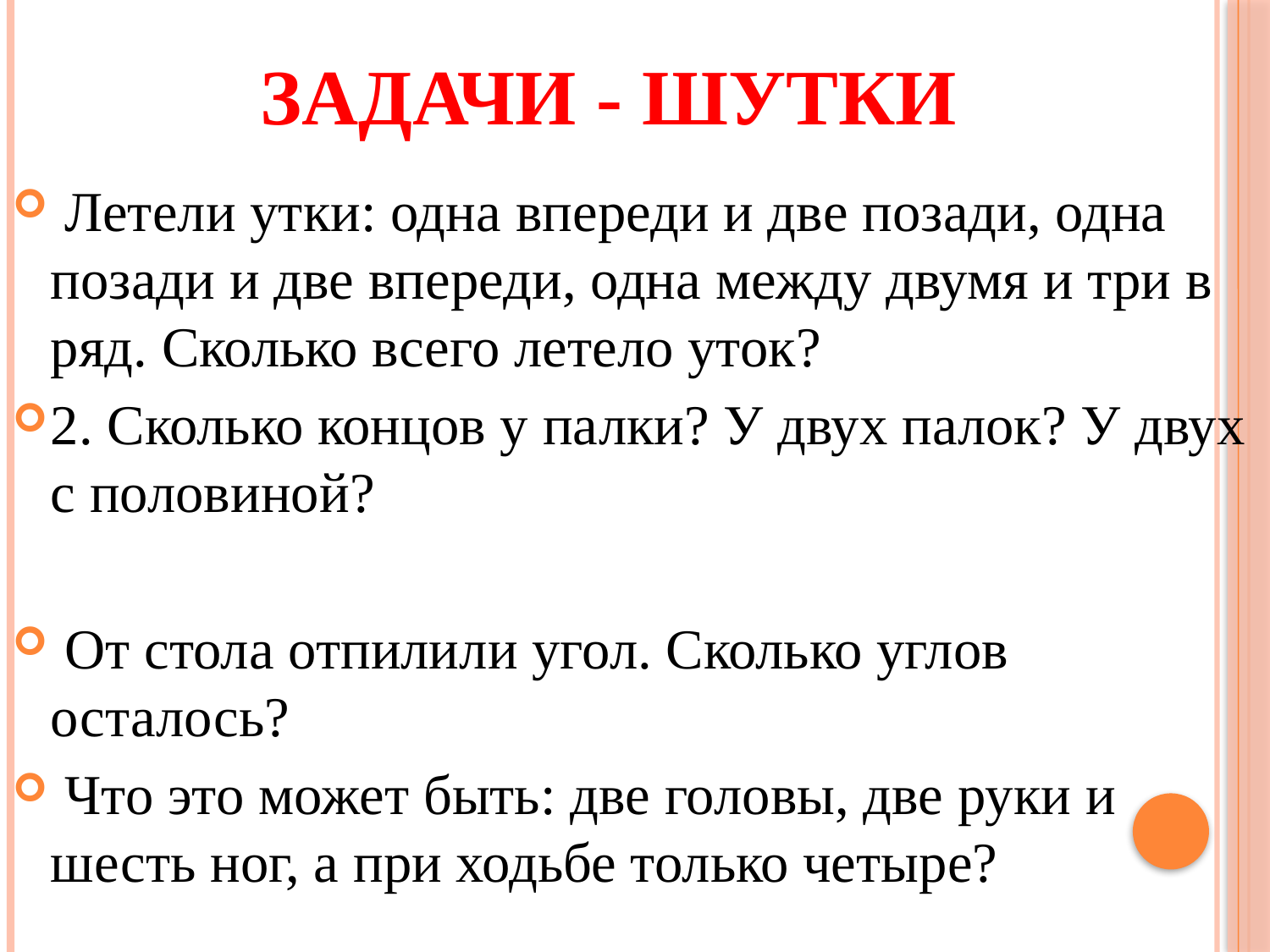

# Задачи - шутки
 Летели утки: одна впереди и две позади, одна позади и две впереди, одна между двумя и три в ряд. Сколько всего летело уток?
2. Сколько концов у палки? У двух палок? У двух с половиной?

 От стола отпилили угол. Сколько углов осталось?
 Что это может быть: две головы, две руки и шесть ног, а при ходьбе только четыре?